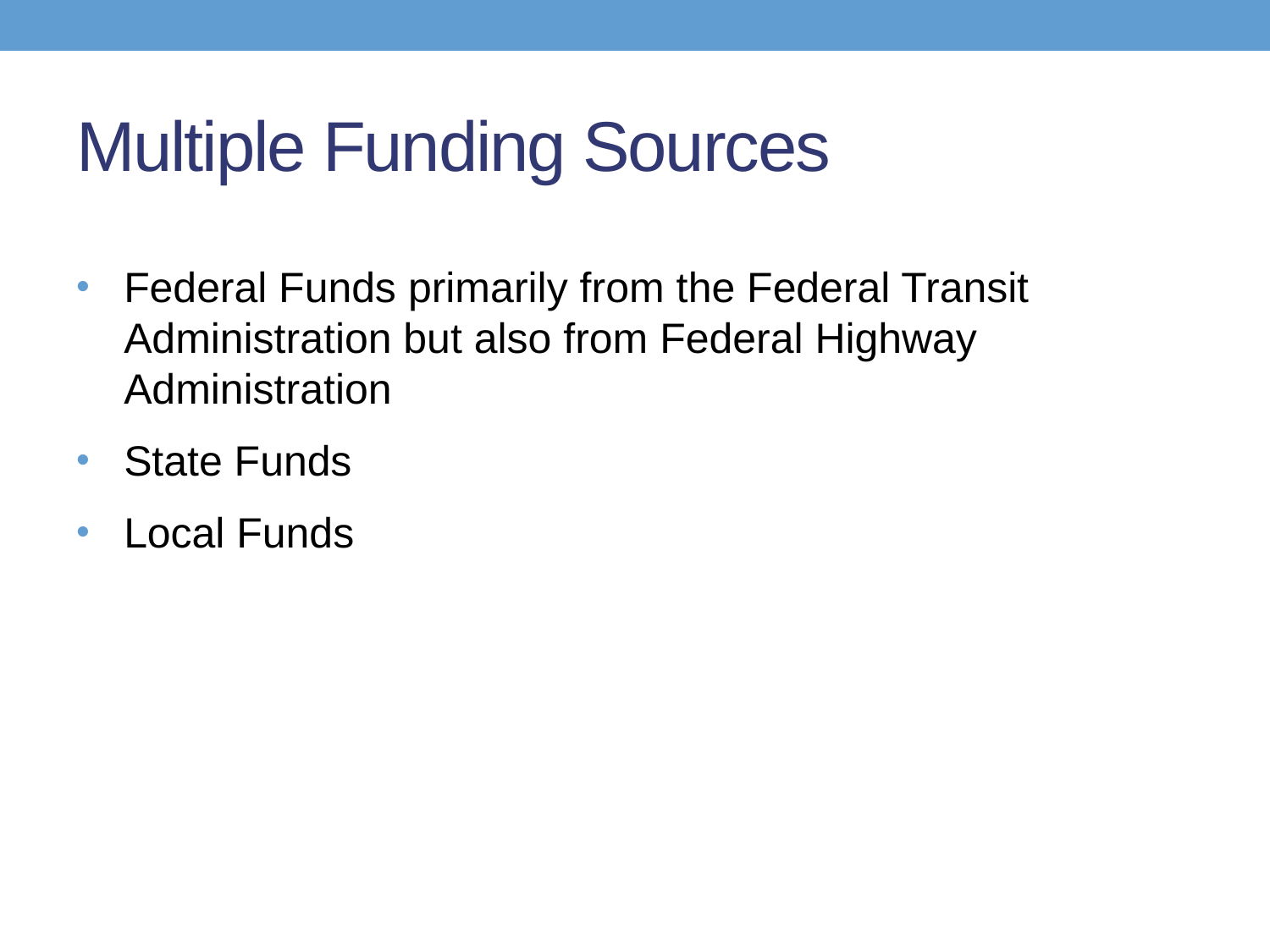

# Multiple Funding Sources
Federal Funds primarily from the Federal Transit Administration but also from Federal Highway Administration
State Funds
Local Funds